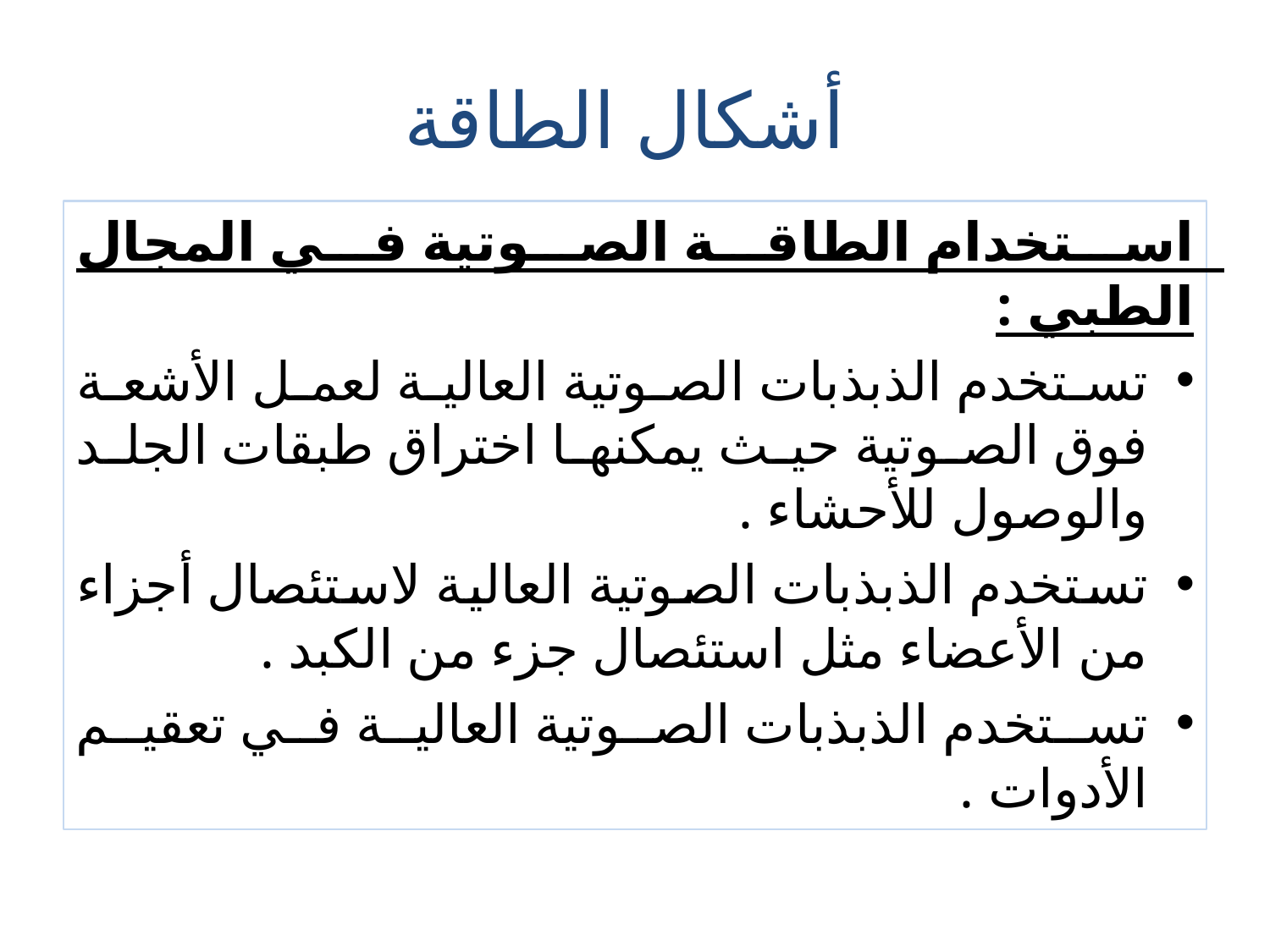

# أشكال الطاقة
استخدام الطاقة الصوتية في المجال الطبي :
تستخدم الذبذبات الصوتية العالية لعمل الأشعة فوق الصوتية حيث يمكنها اختراق طبقات الجلد والوصول للأحشاء .
تستخدم الذبذبات الصوتية العالية لاستئصال أجزاء من الأعضاء مثل استئصال جزء من الكبد .
تستخدم الذبذبات الصوتية العالية في تعقيم الأدوات .